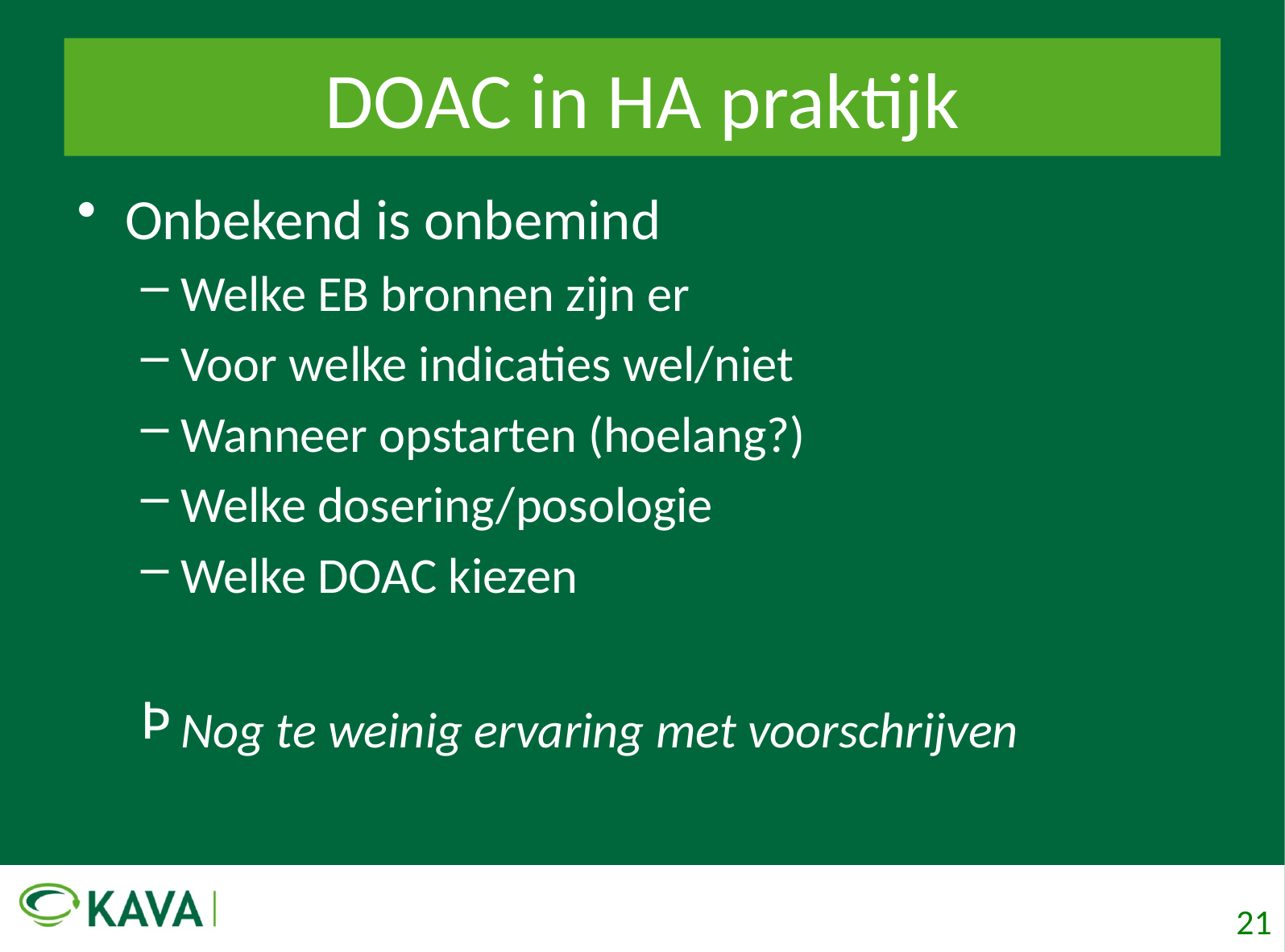

# DOAC in HA praktijk
Onbekend is onbemind
Welke EB bronnen zijn er
Voor welke indicaties wel/niet
Wanneer opstarten (hoelang?)
Welke dosering/posologie
Welke DOAC kiezen

Nog te weinig ervaring met voorschrijven

Apr. Greet Desrumaux - 28/05/2015
21